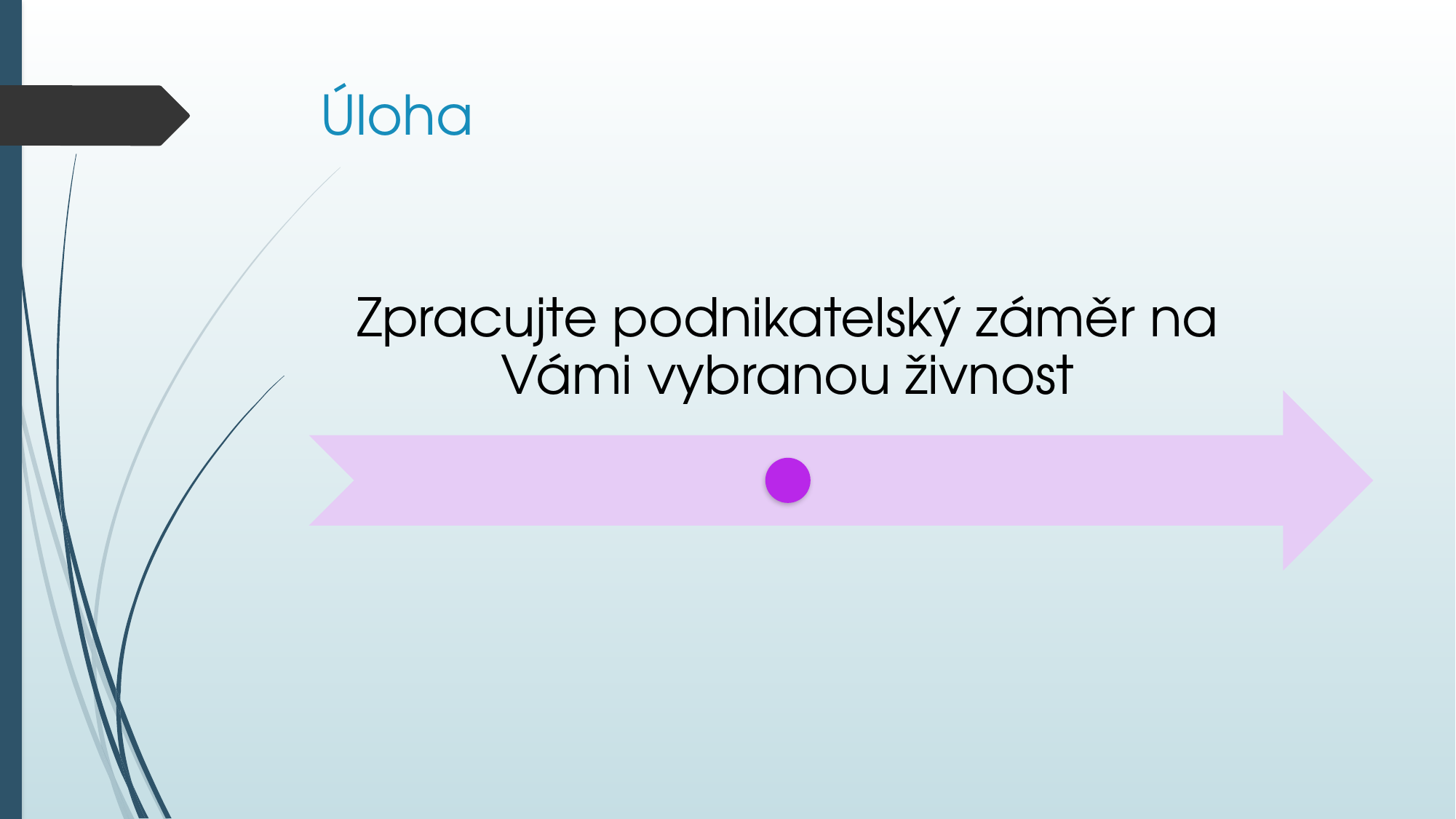

# Úloha
Zpracujte podnikatelský záměr na Vámi vybranou živnost